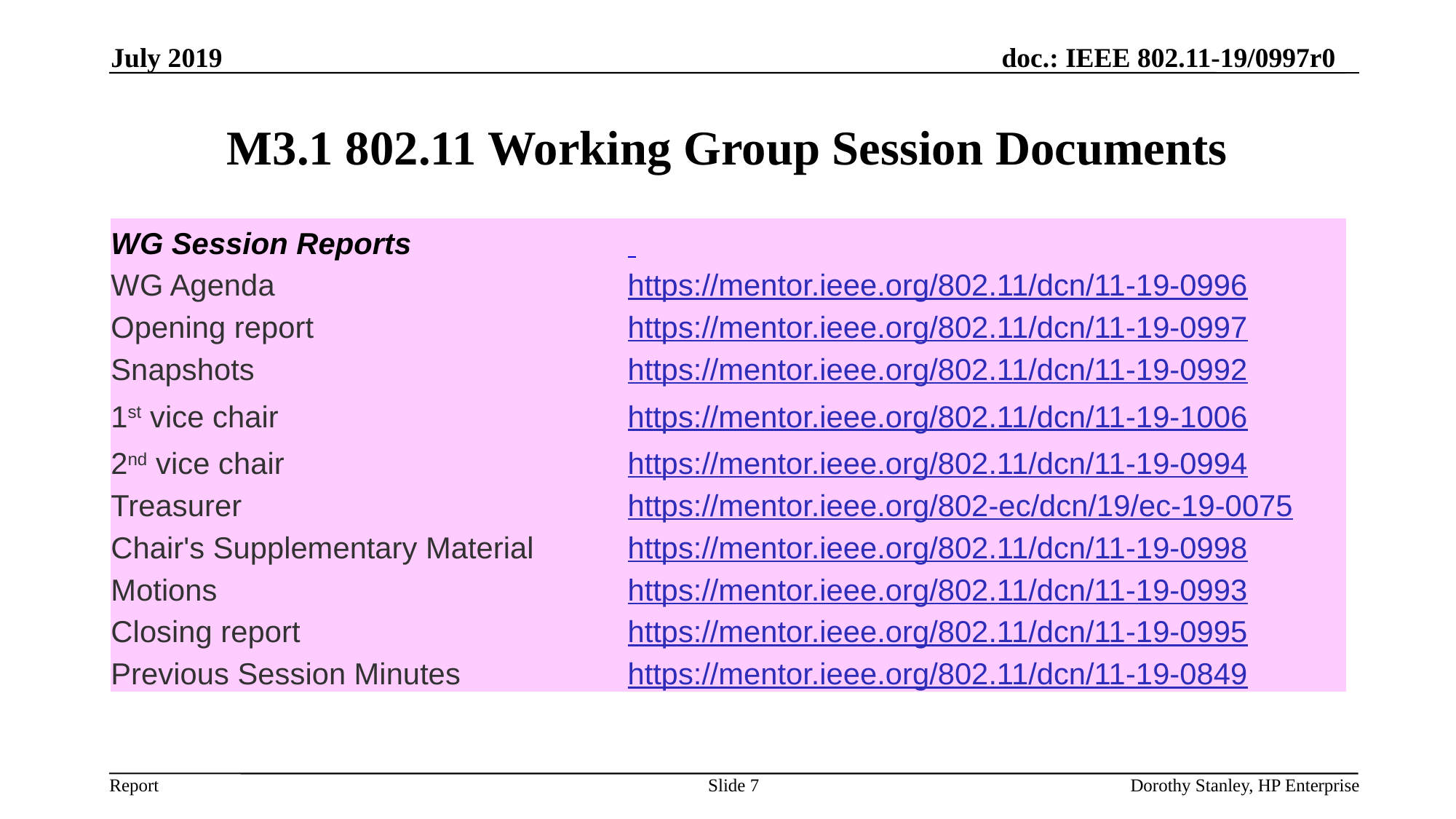

July 2019
# M3.1 802.11 Working Group Session Documents
| WG Session Reports |  |
| --- | --- |
| WG Agenda | https://mentor.ieee.org/802.11/dcn/11-19-0996 |
| Opening report | https://mentor.ieee.org/802.11/dcn/11-19-0997 |
| Snapshots | https://mentor.ieee.org/802.11/dcn/11-19-0992 |
| 1st vice chair | https://mentor.ieee.org/802.11/dcn/11-19-1006 |
| 2nd vice chair | https://mentor.ieee.org/802.11/dcn/11-19-0994 |
| Treasurer | https://mentor.ieee.org/802-ec/dcn/19/ec-19-0075 |
| Chair's Supplementary Material | https://mentor.ieee.org/802.11/dcn/11-19-0998 |
| Motions | https://mentor.ieee.org/802.11/dcn/11-19-0993 |
| Closing report | https://mentor.ieee.org/802.11/dcn/11-19-0995 |
| Previous Session Minutes | https://mentor.ieee.org/802.11/dcn/11-19-0849 |
Slide 7
Dorothy Stanley, HP Enterprise